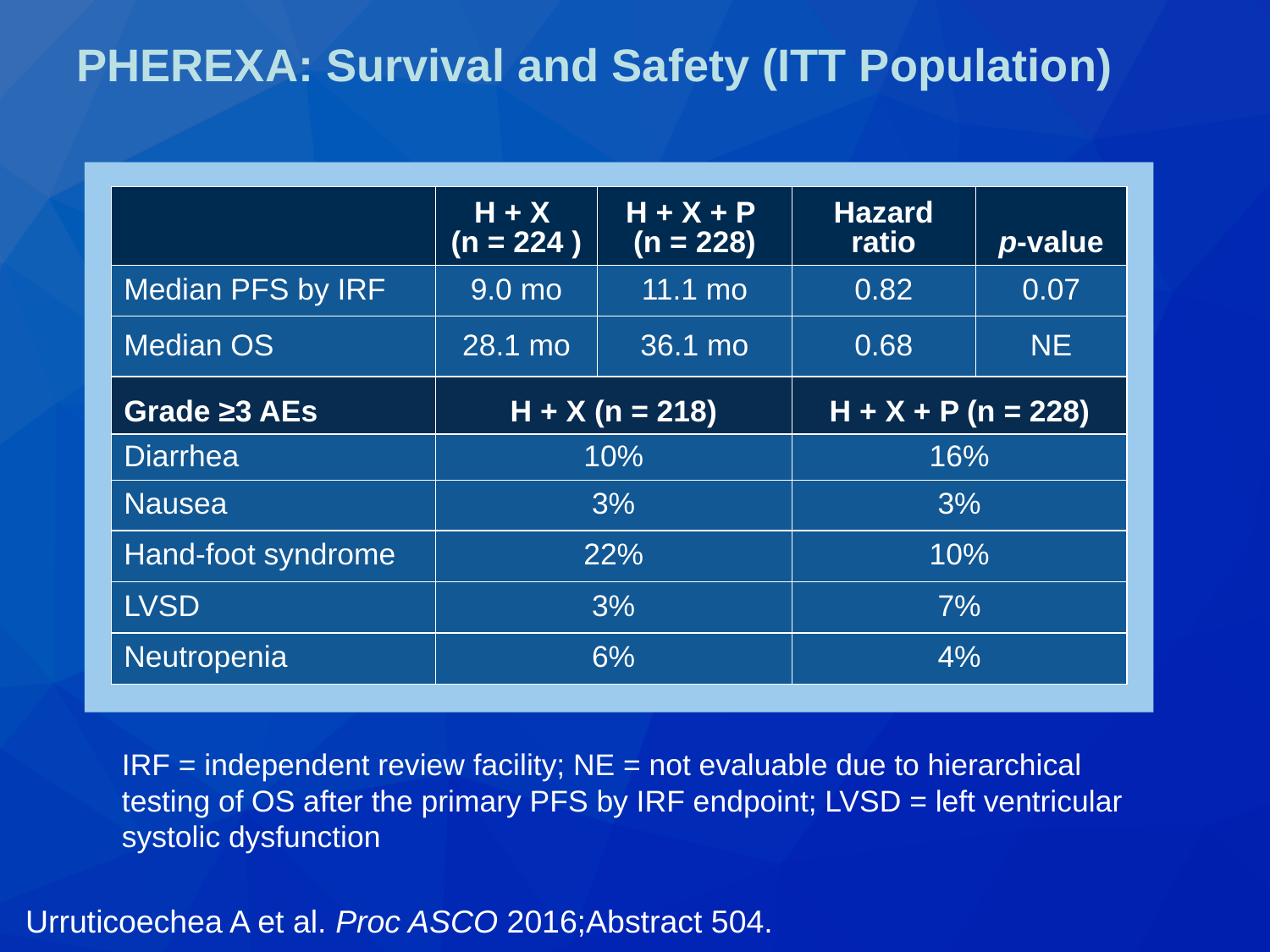

# PHEREXA: Survival and Safety (ITT Population)

|  | H + X (n = 224 ) | H + X + P (n = 228) | Hazard ratio | p-value |
| --- | --- | --- | --- | --- |
| Median PFS by IRF | 9.0 mo | 11.1 mo | 0.82 | 0.07 |
| Median OS | 28.1 mo | 36.1 mo | 0.68 | NE |
| Grade ≥3 AEs | H + X (n = 218) |  | H + X + P (n = 228) |  |
| Diarrhea | 10% |  | 16% |  |
| Nausea | 3% |  | 3% |  |
| Hand-foot syndrome | 22% |  | 10% |  |
| LVSD | 3% |  | 7% |  |
| Neutropenia | 6% |  | 4% |  |
IRF = independent review facility; NE = not evaluable due to hierarchical testing of OS after the primary PFS by IRF endpoint; LVSD = left ventricular systolic dysfunction
Urruticoechea A et al. Proc ASCO 2016;Abstract 504.